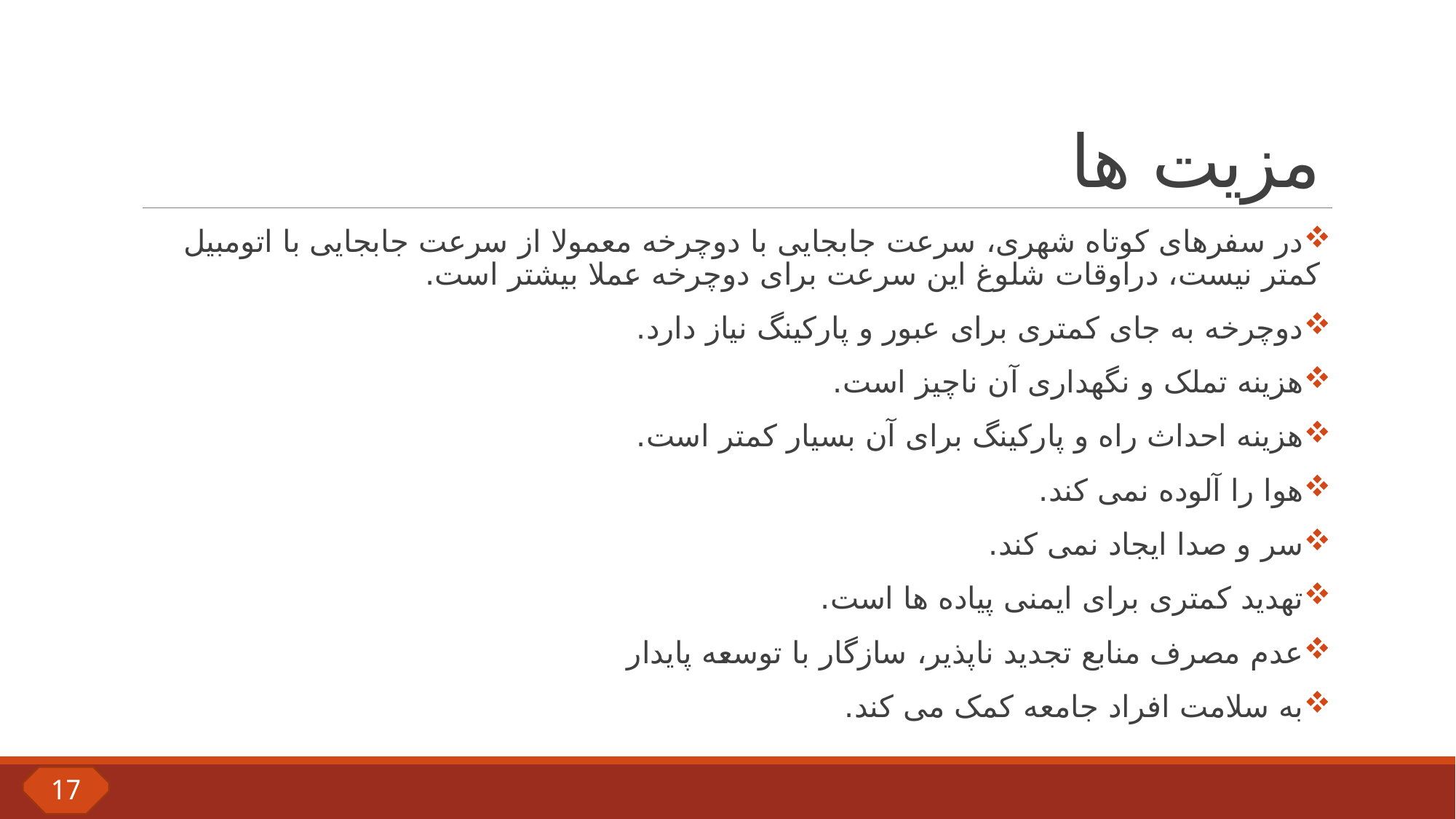

# مزیت ها
در سفرهای کوتاه شهری، سرعت جابجایی با دوچرخه معمولا از سرعت جابجایی با اتومبیل کمتر نیست، دراوقات شلوغ این سرعت برای دوچرخه عملا بیشتر است.
دوچرخه به جای کمتری برای عبور و پارکینگ نیاز دارد.
هزینه تملک و نگهداری آن ناچیز است.
هزینه احداث راه و پارکینگ برای آن بسیار کمتر است.
هوا را آلوده نمی کند.
سر و صدا ایجاد نمی کند.
تهدید کمتری برای ایمنی پیاده ها است.
عدم مصرف منابع تجدید ناپذیر، سازگار با توسعه پایدار
به سلامت افراد جامعه کمک می کند.
17